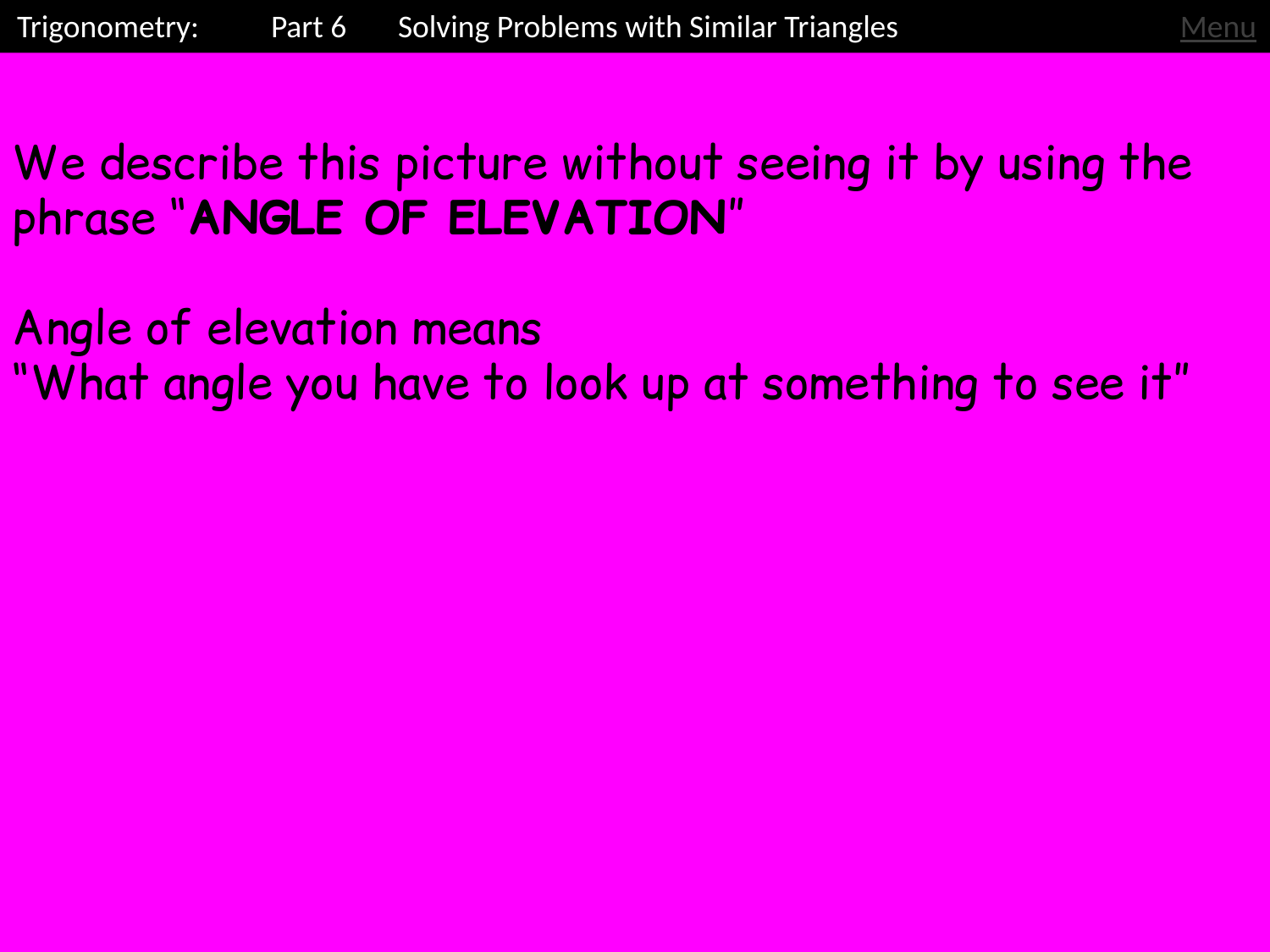

Trigonometry:  	Part 6	Solving Problems with Similar Triangles

Menu

We describe this picture without seeing it by using the phrase “ANGLE OF ELEVATION”

Angle of elevation means
“What angle you have to look up at something to see it”